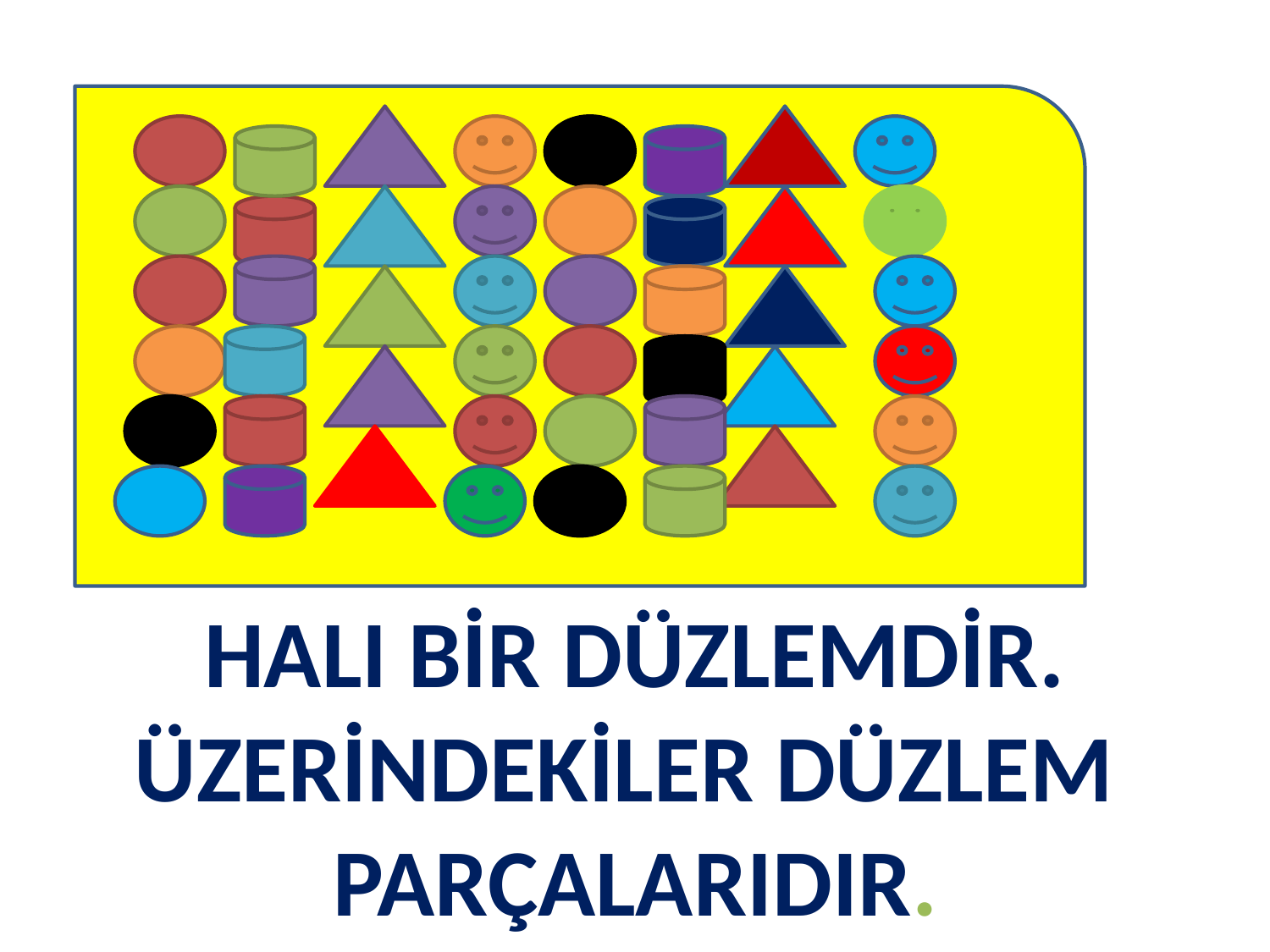

#

HALI BİR DÜZLEMDİR. ÜZERİNDEKİLER DÜZLEM  PARÇALARIDIR.